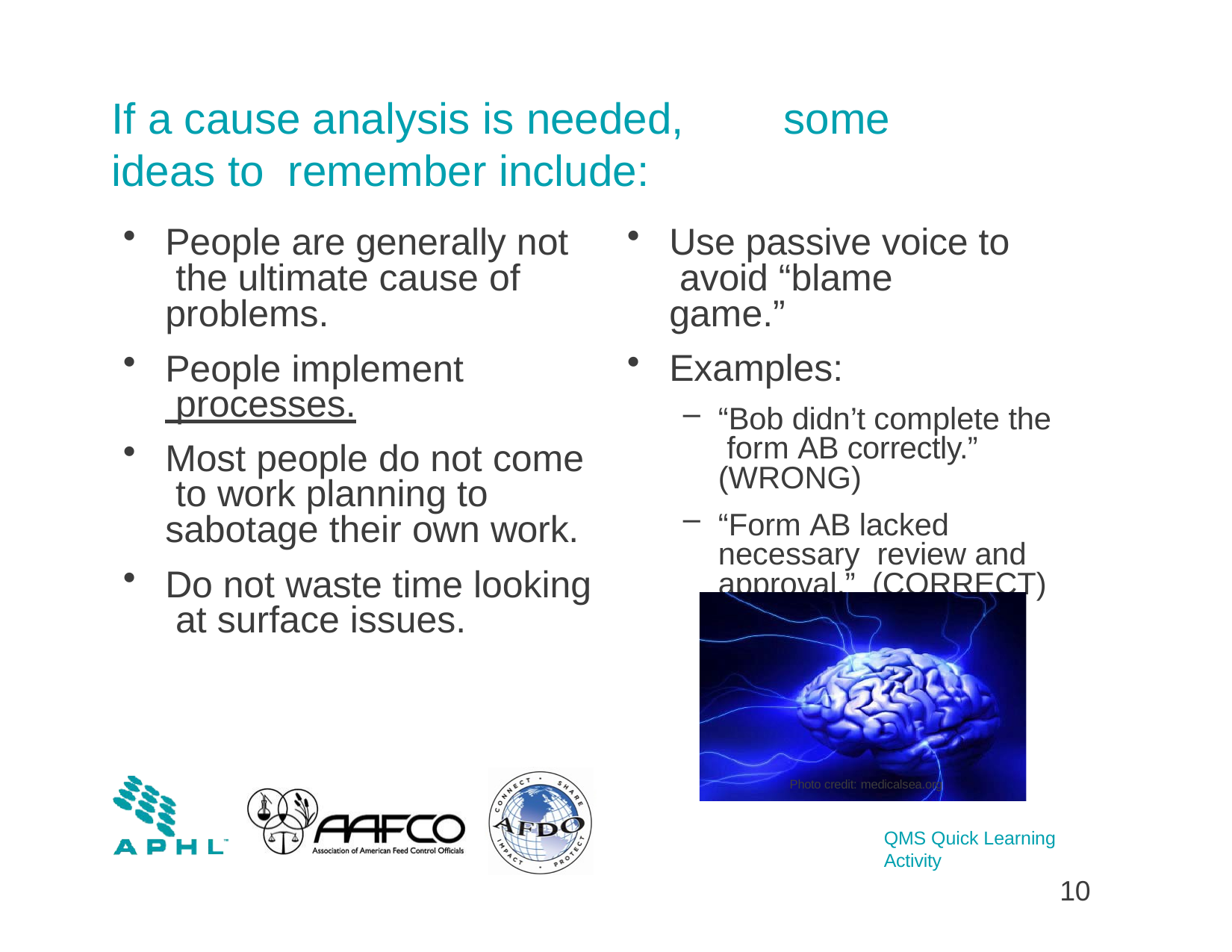

# If a cause analysis is needed,	some ideas to  remember include:
People are generally not  the ultimate cause of  problems.
People implement  processes.
Most people do not come  to work planning to  sabotage their own work.
Do not waste time looking  at surface issues.
Use passive voice to  avoid “blame game.”
Examples:
“Bob didn’t complete the  form AB correctly.”  (WRONG)
“Form AB lacked necessary  review and approval.”  (CORRECT)

Photo credit: medicalsea.org
QMS Quick Learning Activity
10